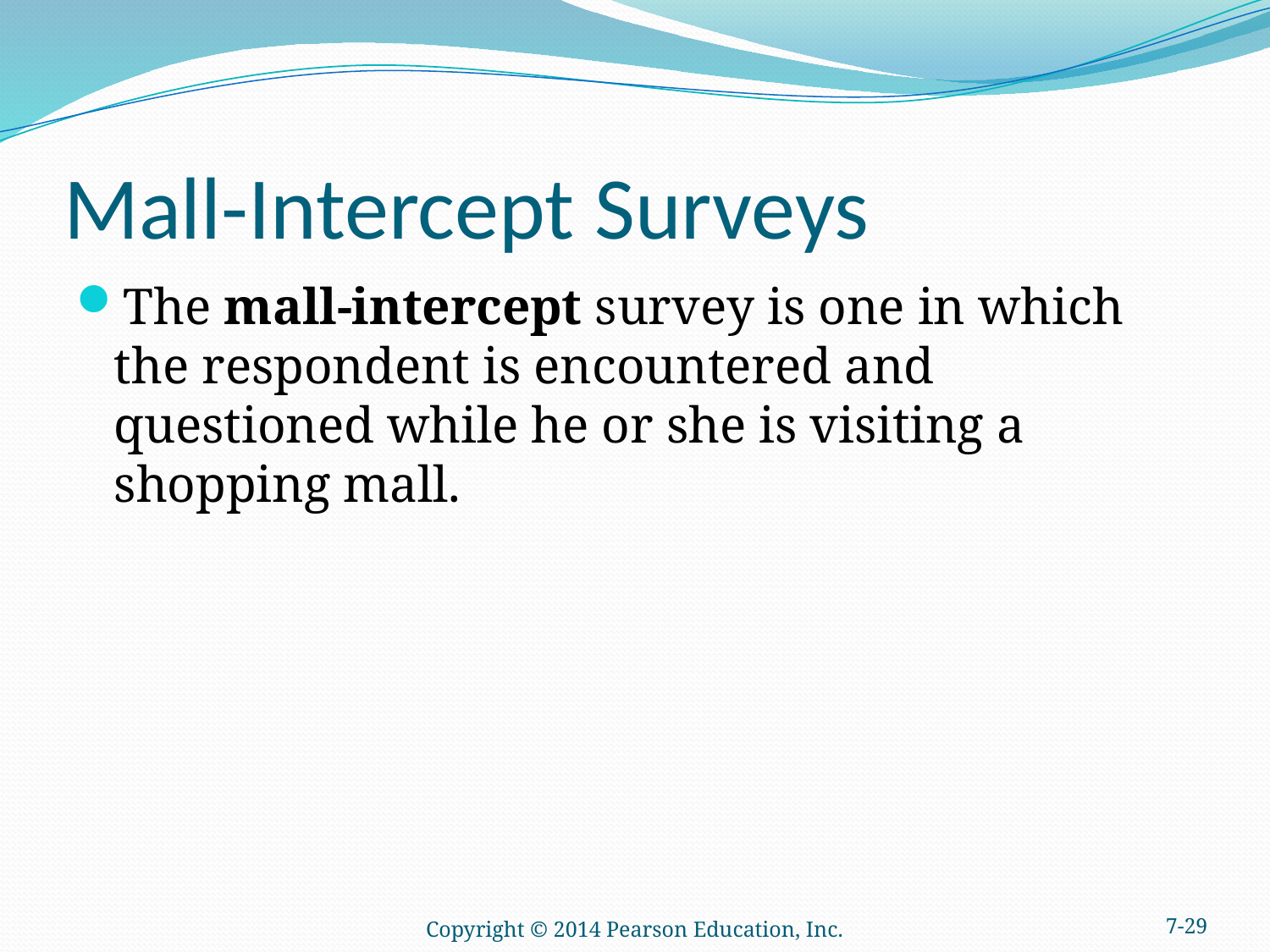

# Mall-Intercept Surveys
The mall-intercept survey is one in which the respondent is encountered and questioned while he or she is visiting a shopping mall.